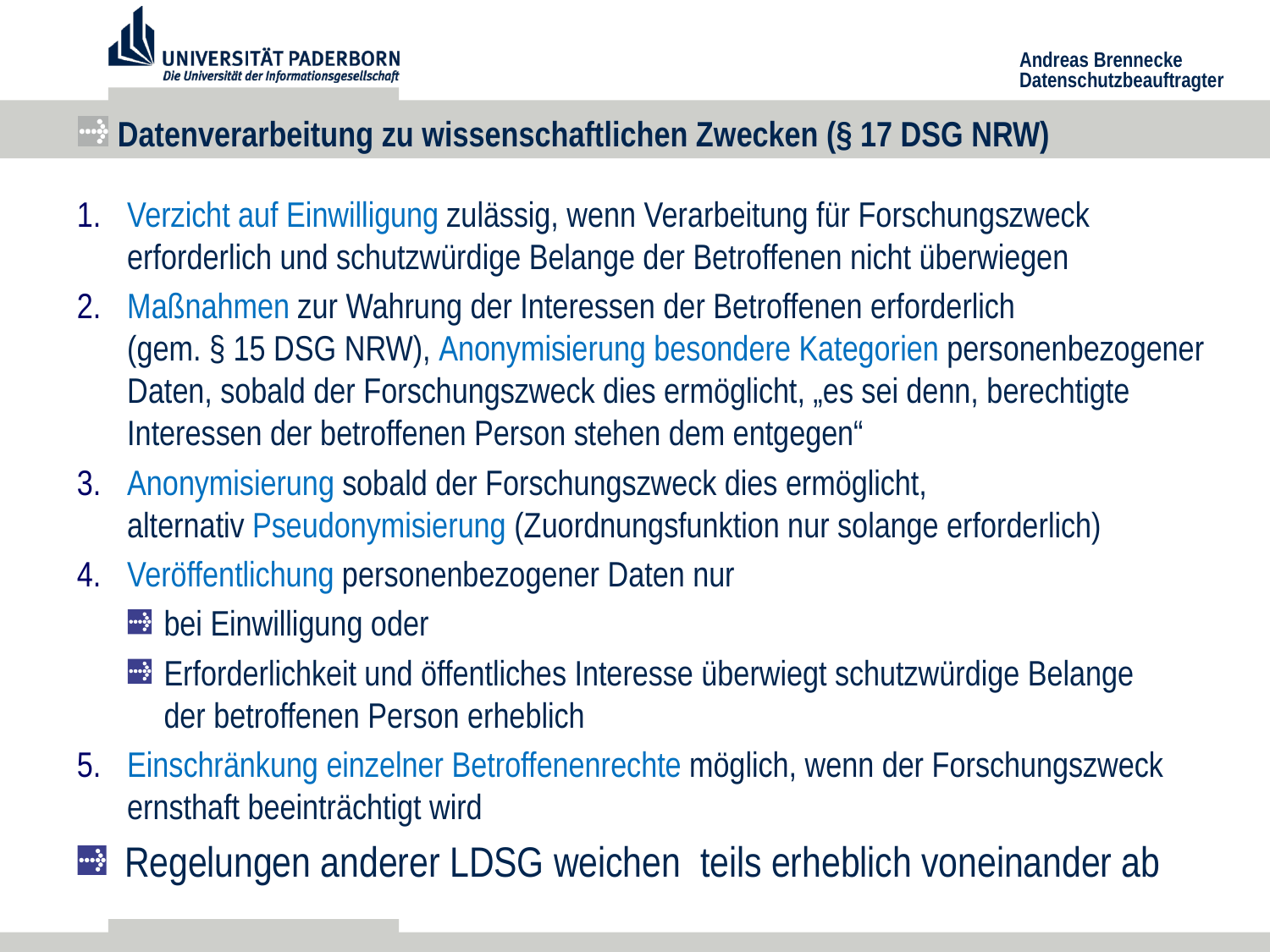

# Datenverarbeitung zu wissenschaftlichen Zwecken (§ 17 DSG NRW)
Verzicht auf Einwilligung zulässig, wenn Verarbeitung für Forschungszweck erforderlich und schutzwürdige Belange der Betroffenen nicht überwiegen
Maßnahmen zur Wahrung der Interessen der Betroffenen erforderlich
(gem. § 15 DSG NRW), Anonymisierung besondere Kategorien personenbezogener Daten, sobald der Forschungszweck dies ermöglicht, „es sei denn, berechtigte Interessen der betroffenen Person stehen dem entgegen“
Anonymisierung sobald der Forschungszweck dies ermöglicht,
alternativ Pseudonymisierung (Zuordnungsfunktion nur solange erforderlich)
Veröffentlichung personenbezogener Daten nur
bei Einwilligung oder
Erforderlichkeit und öffentliches Interesse überwiegt schutzwürdige Belange
der betroffenen Person erheblich
Einschränkung einzelner Betroffenenrechte möglich, wenn der Forschungszweck ernsthaft beeinträchtigt wird
Regelungen anderer LDSG weichen  teils erheblich voneinander ab